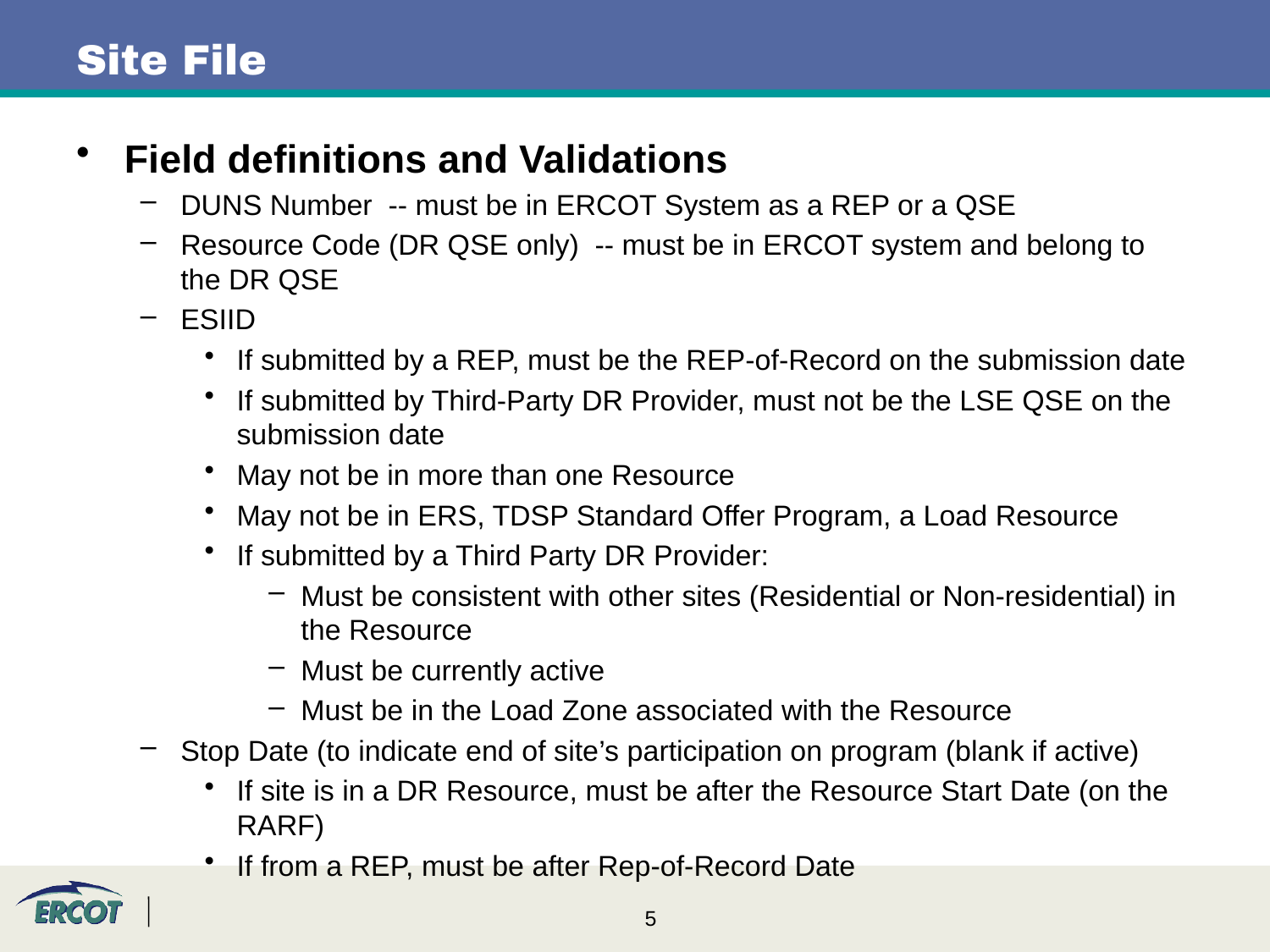

# Site File
Field definitions and Validations
DUNS Number  -- must be in ERCOT System as a REP or a QSE
Resource Code (DR QSE only)  -- must be in ERCOT system and belong to the DR QSE
ESIID
If submitted by a REP, must be the REP-of-Record on the submission date
If submitted by Third-Party DR Provider, must not be the LSE QSE on the submission date
May not be in more than one Resource
May not be in ERS, TDSP Standard Offer Program, a Load Resource
If submitted by a Third Party DR Provider:
Must be consistent with other sites (Residential or Non-residential) in the Resource
Must be currently active
Must be in the Load Zone associated with the Resource
Stop Date (to indicate end of site’s participation on program (blank if active)
If site is in a DR Resource, must be after the Resource Start Date (on the RARF)
If from a REP, must be after Rep-of-Record Date